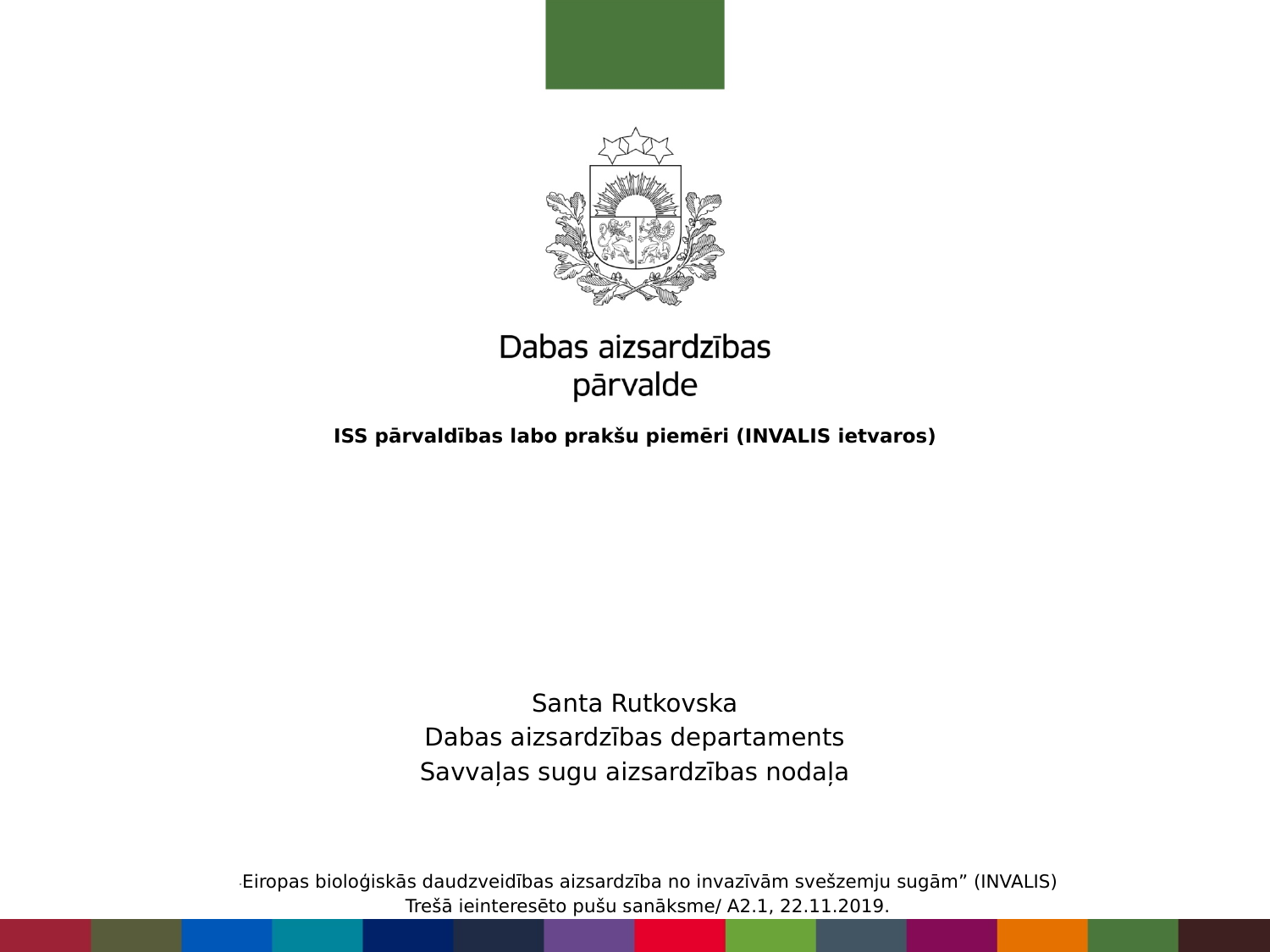

# ISS pārvaldības labo prakšu piemēri (INVALIS ietvaros)
Santa Rutkovska
Dabas aizsardzības departaments
Savvaļas sugu aizsardzības nodaļa
 “Eiropas bioloģiskās daudzveidības aizsardzība no invazīvām svešzemju sugām” (INVALIS)
Trešā ieinteresēto pušu sanāksme/ A2.1, 22.11.2019.